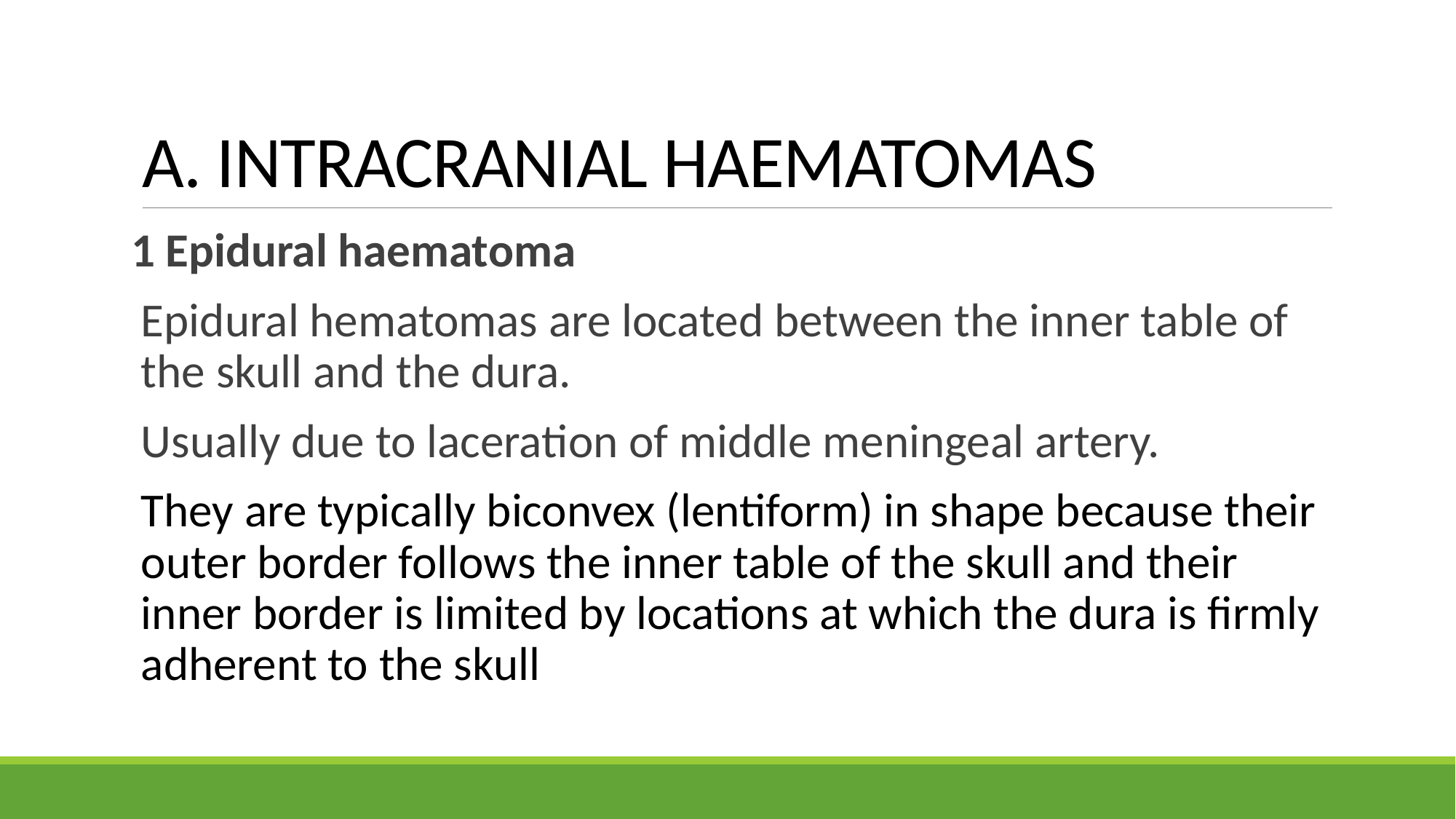

# A. INTRACRANIAL HAEMATOMAS
1 Epidural haematoma
Epidural hematomas are located between the inner table of the skull and the dura.
Usually due to laceration of middle meningeal artery.
They are typically biconvex (lentiform) in shape because their outer border follows the inner table of the skull and their inner border is limited by locations at which the dura is firmly adherent to the skull